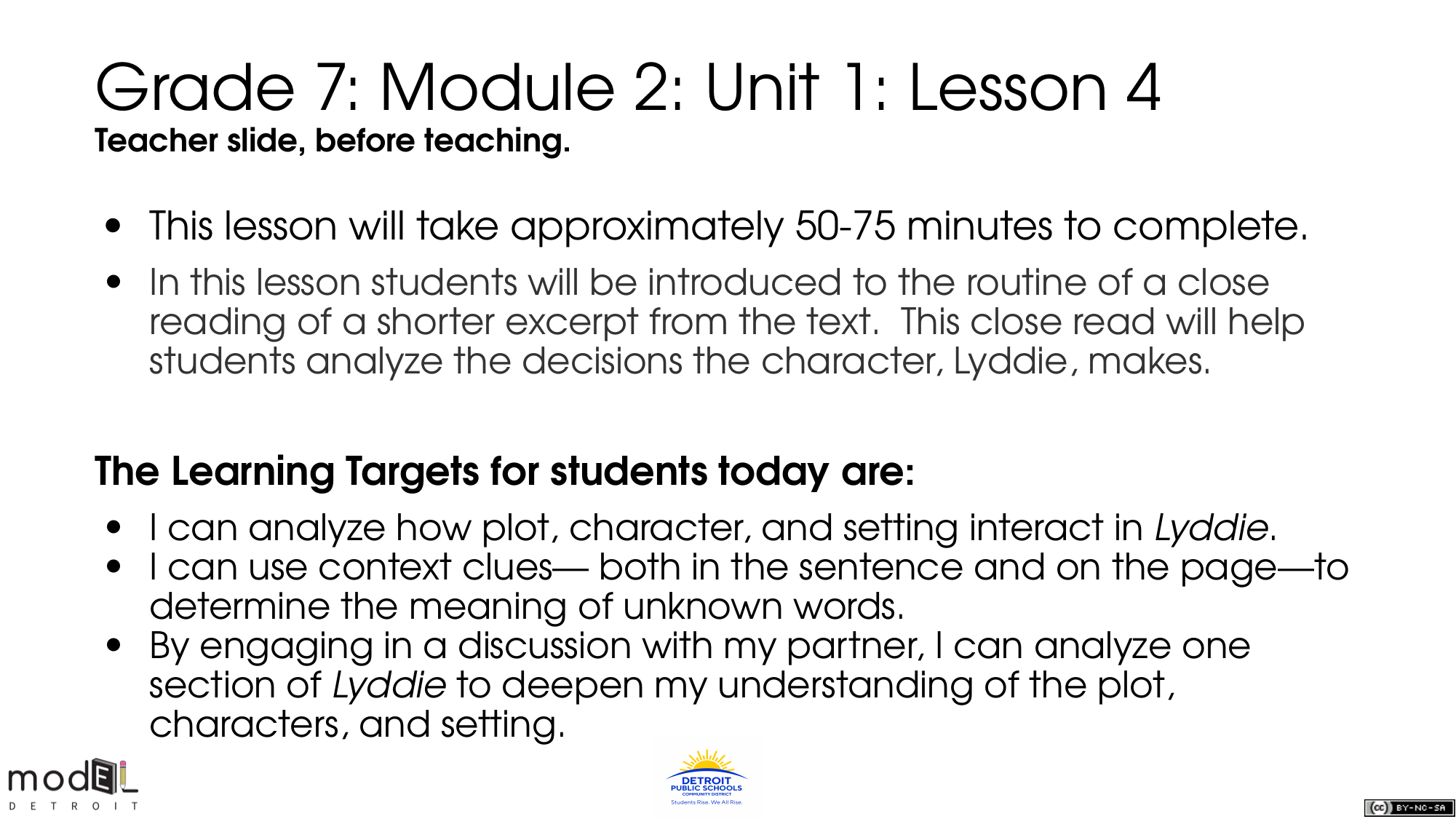

# Grade 7: Module 2: Unit 1: Lesson 4
Teacher slide, before teaching.
This lesson will take approximately 50-75 minutes to complete.
In this lesson students will be introduced to the routine of a close reading of a shorter excerpt from the text.  This close read will help students analyze the decisions the character, Lyddie, makes.

The Learning Targets for students today are:
I can analyze how plot, character, and setting interact in Lyddie.
I can use context clues— both in the sentence and on the page—to determine the meaning of unknown words.
By engaging in a discussion with my partner, I can analyze one section of Lyddie to deepen my understanding of the plot, characters, and setting.